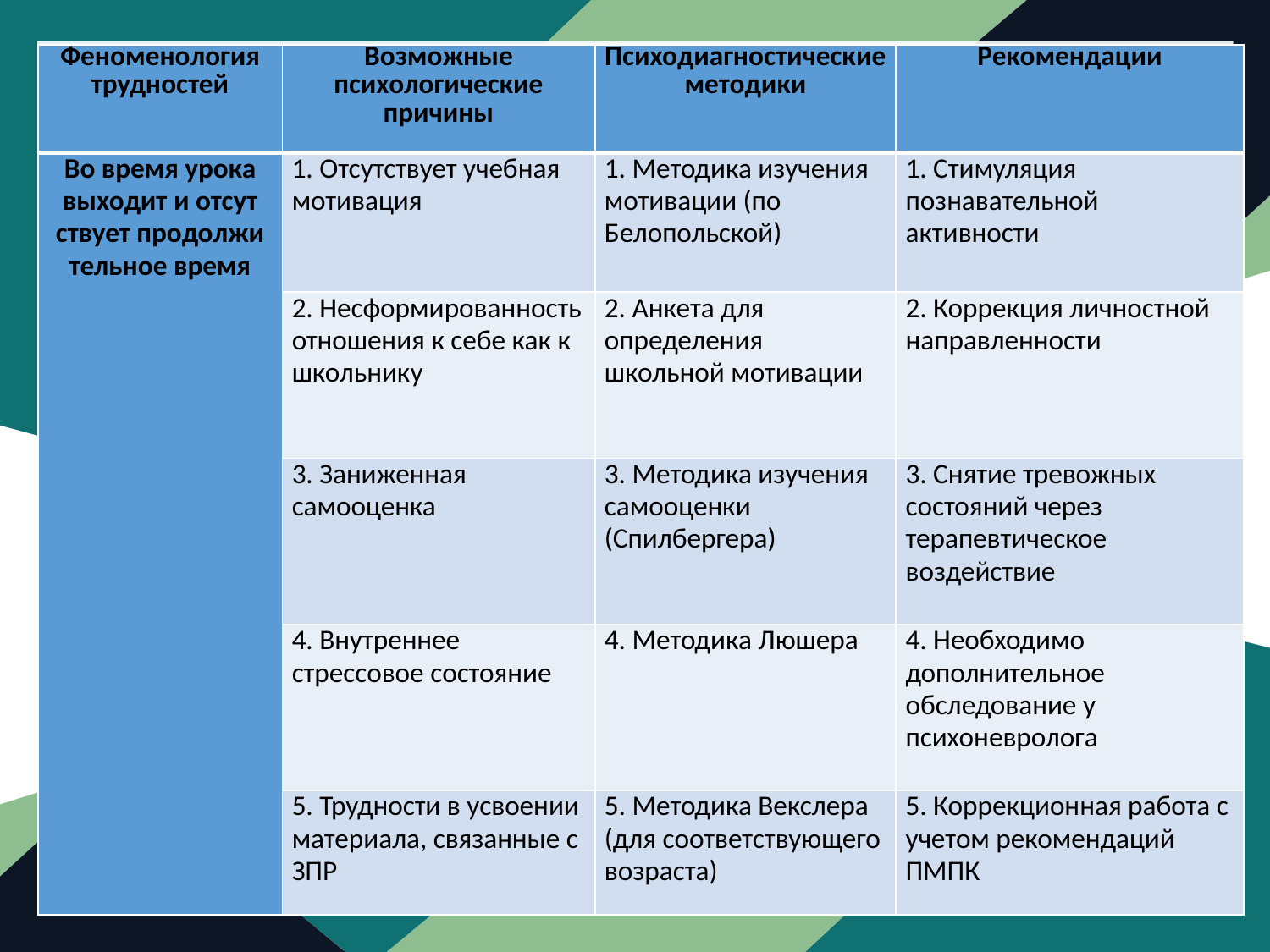

| Феноменология трудностей | Возможные психологические причины | Психодиагностические методики | Рекомендации |
| --- | --- | --- | --- |
| Во время урока выходит и отсут­ствует продолжи­тельное время | 1. Отсутствует учебная мотивация | 1. Методика изучения мотивации (по Белопольской) | 1. Стимуляция познавательной активности |
|  | 2. Несформированность отношения к себе как к школьнику | 2. Анкета для определения школьной мотивации | 2. Коррекция личностной направленности |
|  | 3. Заниженная самооценка | 3. Методика изучения самооценки (Спилбергера) | 3. Снятие тревожных состояний через терапевтическое воздействие |
|  | 4. Внутреннее стрессовое состояние | 4. Методика Люшера | 4. Необходимо дополнительное обследование у психоневролога |
|  | 5. Трудности в усвоении материала, связанные с ЗПР | 5. Методика Векслера (для соответствующего возраста) | 5. Коррекционная работа с учетом рекомендаций ПМПК |
#